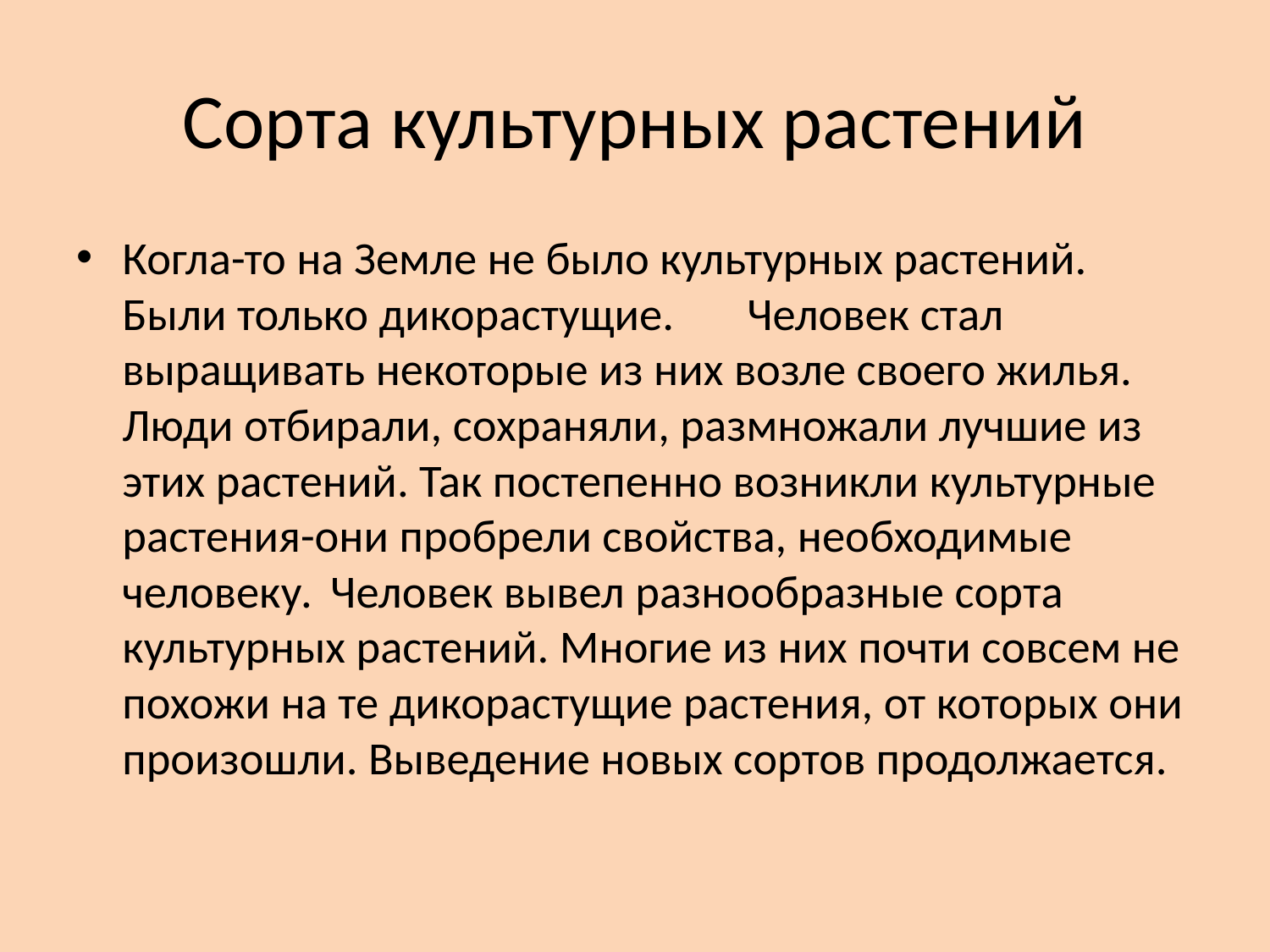

# Сорта культурных растений
Когла-то на Земле не было культурных растений. Были только дикорастущие.				Человек стал выращивать некоторые из них возле своего жилья. Люди отбирали, сохраняли, размножали лучшие из этих растений. Так постепенно возникли культурные растения-они пробрели свойства, необходимые человеку.		Человек вывел разнообразные сорта культурных растений. Многие из них почти совсем не похожи на те дикорастущие растения, от которых они произошли. Выведение новых сортов продолжается.